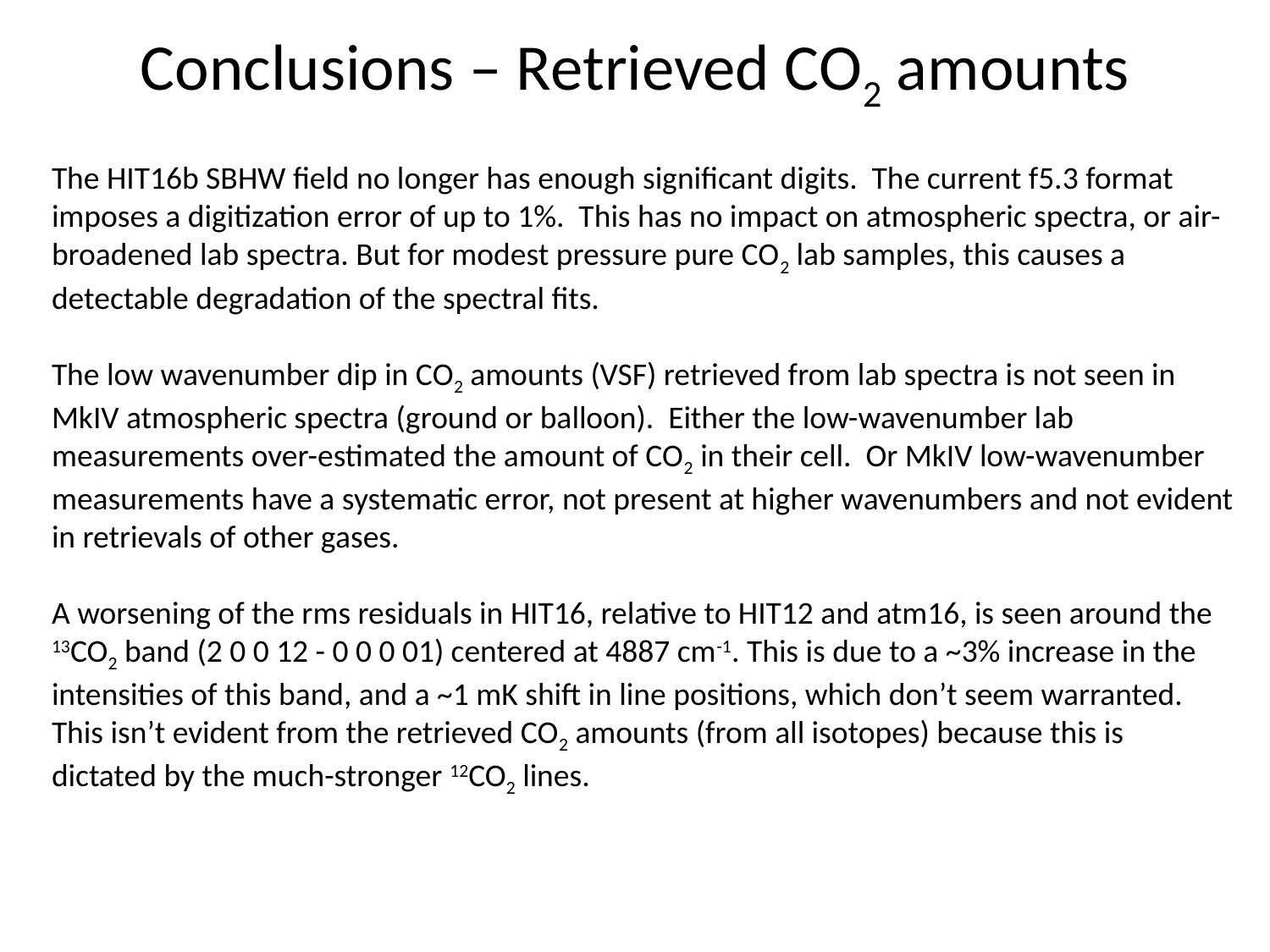

# Conclusions – Retrieved CO2 amounts
The HIT16b SBHW field no longer has enough significant digits.  The current f5.3 format imposes a digitization error of up to 1%.  This has no impact on atmospheric spectra, or air-broadened lab spectra. But for modest pressure pure CO2 lab samples, this causes a detectable degradation of the spectral fits.

The low wavenumber dip in CO2 amounts (VSF) retrieved from lab spectra is not seen in MkIV atmospheric spectra (ground or balloon).  Either the low-wavenumber lab measurements over-estimated the amount of CO2 in their cell.  Or MkIV low-wavenumber measurements have a systematic error, not present at higher wavenumbers and not evident in retrievals of other gases.

A worsening of the rms residuals in HIT16, relative to HIT12 and atm16, is seen around the 13CO2 band (2 0 0 12 - 0 0 0 01) centered at 4887 cm-1. This is due to a ~3% increase in the intensities of this band, and a ~1 mK shift in line positions, which don’t seem warranted.  This isn’t evident from the retrieved CO2 amounts (from all isotopes) because this is dictated by the much-stronger 12CO2 lines.